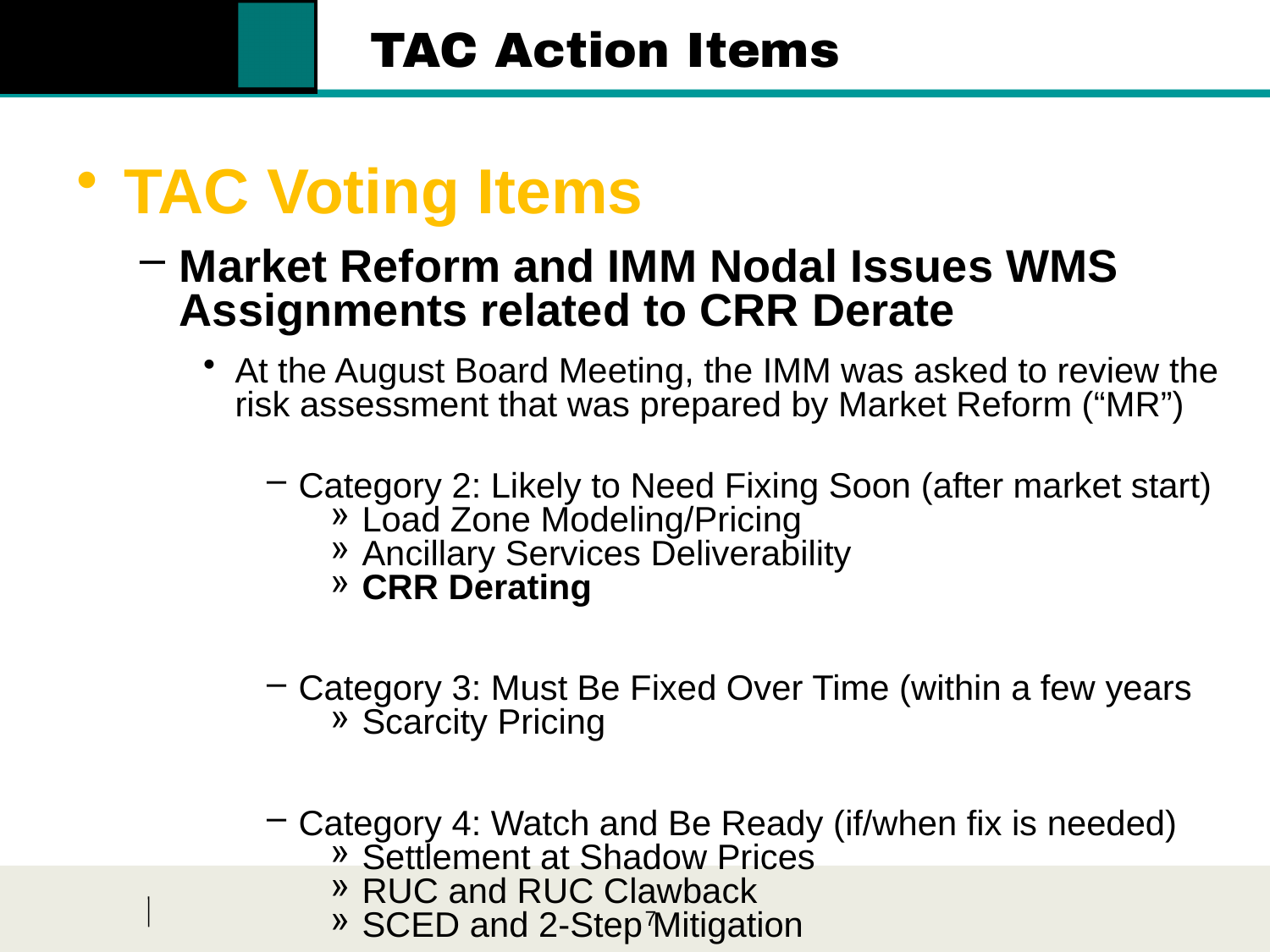

# TAC Action Items
TAC Voting Items
Market Reform and IMM Nodal Issues WMS Assignments related to CRR Derate
At the August Board Meeting, the IMM was asked to review the risk assessment that was prepared by Market Reform (“MR”)

Category 2: Likely to Need Fixing Soon (after market start)
Load Zone Modeling/Pricing
Ancillary Services Deliverability
CRR Derating

Category 3: Must Be Fixed Over Time (within a few years
Scarcity Pricing

Category 4: Watch and Be Ready (if/when fix is needed)
Settlement at Shadow Prices
RUC and RUC Clawback
SCED and 2-Step Mitigation